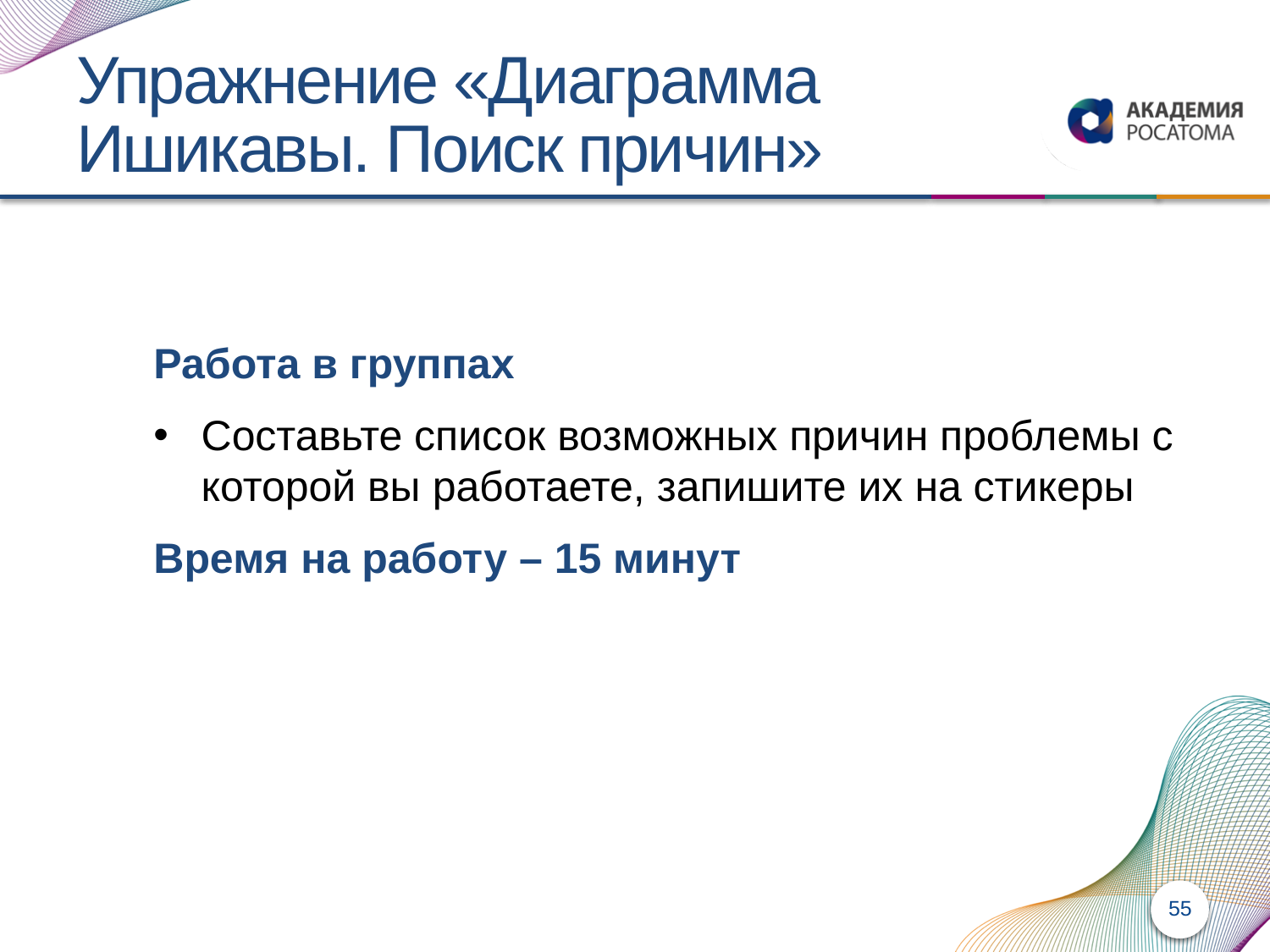

# Упражнение «Диаграмма Ишикавы. Поиск причин»
Работа в группах
Составьте список возможных причин проблемы с которой вы работаете, запишите их на стикеры
Время на работу – 15 минут
55